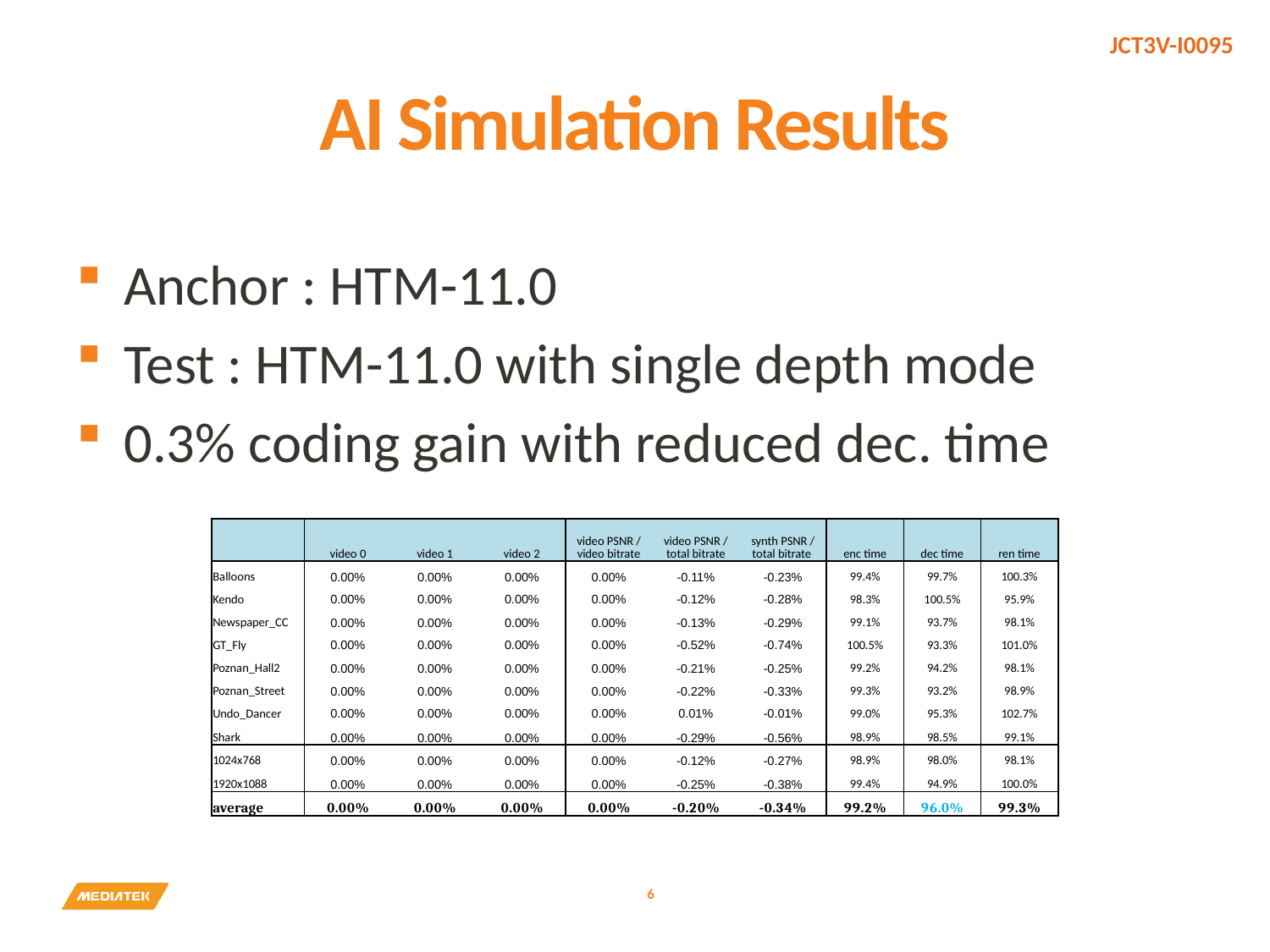

# AI Simulation Results
Anchor : HTM-11.0
Test : HTM-11.0 with single depth mode
0.3% coding gain with reduced dec. time

|  | video 0 | video 1 | video 2 | video PSNR / video bitrate | video PSNR / total bitrate | synth PSNR / total bitrate | enc time | dec time | ren time |
| --- | --- | --- | --- | --- | --- | --- | --- | --- | --- |
| Balloons | 0.00% | 0.00% | 0.00% | 0.00% | -0.11% | -0.23% | 99.4% | 99.7% | 100.3% |
| Kendo | 0.00% | 0.00% | 0.00% | 0.00% | -0.12% | -0.28% | 98.3% | 100.5% | 95.9% |
| Newspaper\_CC | 0.00% | 0.00% | 0.00% | 0.00% | -0.13% | -0.29% | 99.1% | 93.7% | 98.1% |
| GT\_Fly | 0.00% | 0.00% | 0.00% | 0.00% | -0.52% | -0.74% | 100.5% | 93.3% | 101.0% |
| Poznan\_Hall2 | 0.00% | 0.00% | 0.00% | 0.00% | -0.21% | -0.25% | 99.2% | 94.2% | 98.1% |
| Poznan\_Street | 0.00% | 0.00% | 0.00% | 0.00% | -0.22% | -0.33% | 99.3% | 93.2% | 98.9% |
| Undo\_Dancer | 0.00% | 0.00% | 0.00% | 0.00% | 0.01% | -0.01% | 99.0% | 95.3% | 102.7% |
| Shark | 0.00% | 0.00% | 0.00% | 0.00% | -0.29% | -0.56% | 98.9% | 98.5% | 99.1% |
| 1024x768 | 0.00% | 0.00% | 0.00% | 0.00% | -0.12% | -0.27% | 98.9% | 98.0% | 98.1% |
| 1920x1088 | 0.00% | 0.00% | 0.00% | 0.00% | -0.25% | -0.38% | 99.4% | 94.9% | 100.0% |
| average | 0.00% | 0.00% | 0.00% | 0.00% | -0.20% | -0.34% | 99.2% | 96.0% | 99.3% |
6